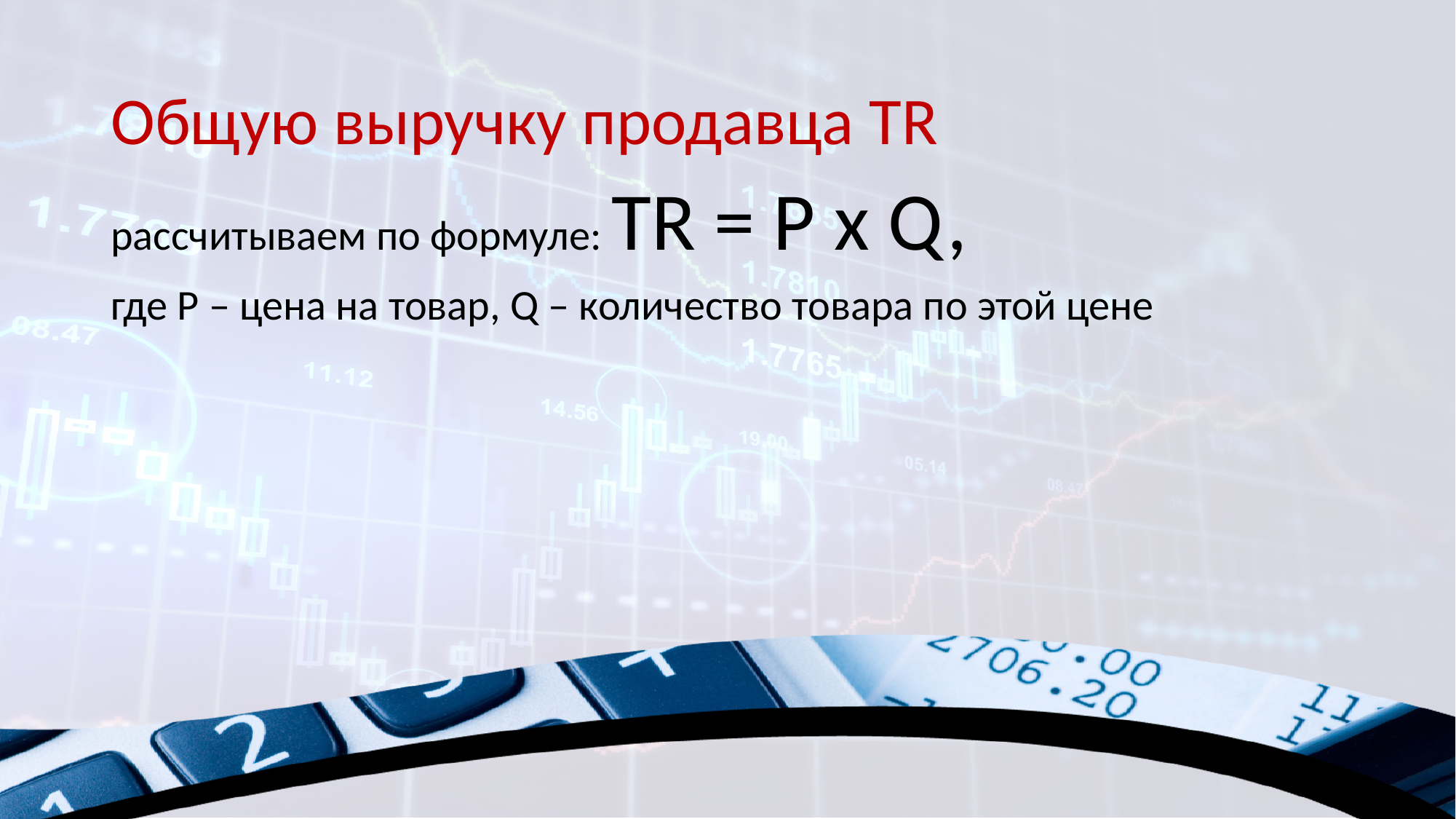

# Общую выручку продавца TR
рассчитываем по формуле: TR = P x Q,
где P – цена на товар, Q – количество товара по этой цене